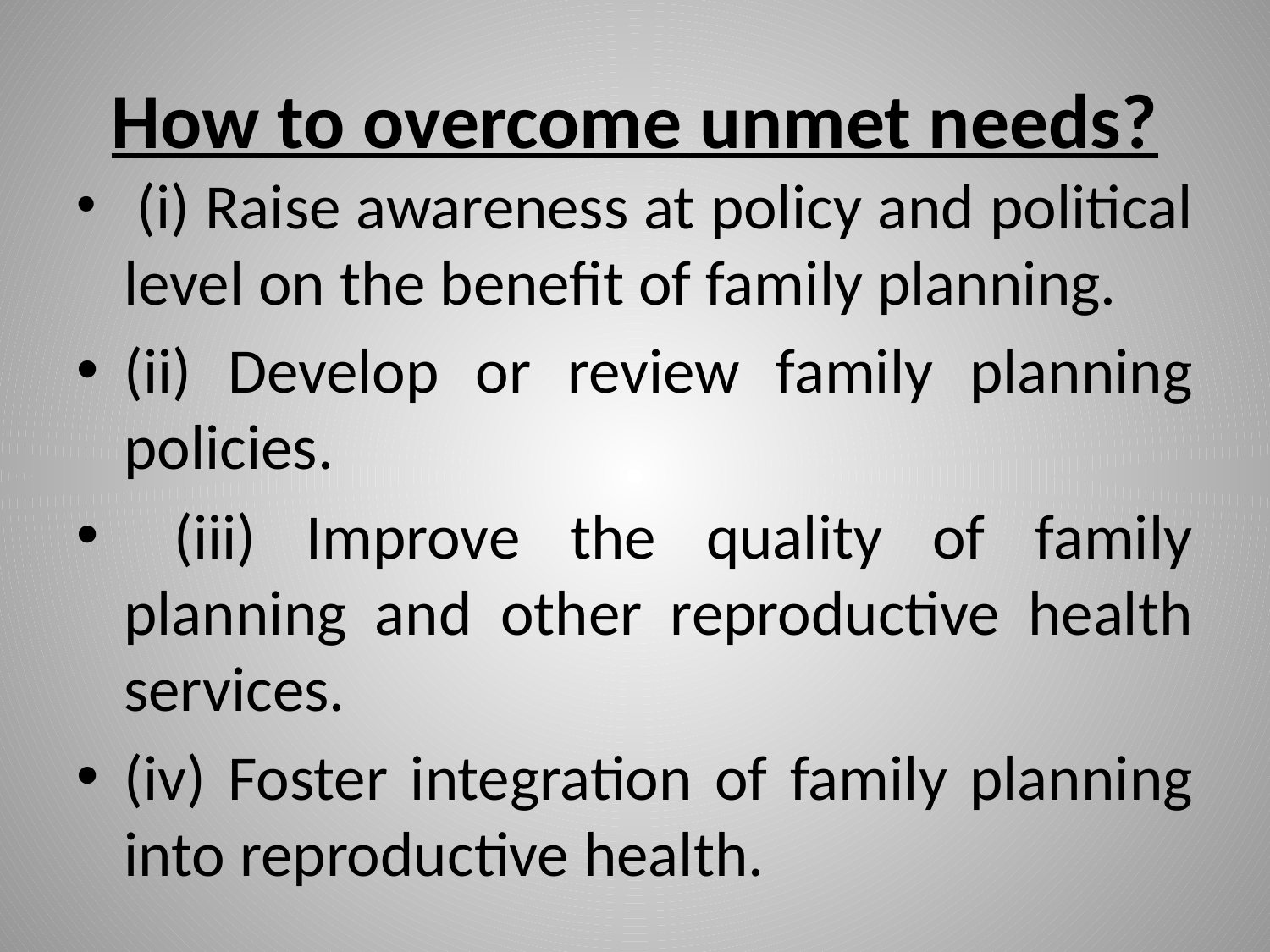

# How to overcome unmet needs?
 (i) Raise awareness at policy and political level on the benefit of family planning.
(ii) Develop or review family planning policies.
 (iii) Improve the quality of family planning and other reproductive health services.
(iv) Foster integration of family planning into reproductive health.